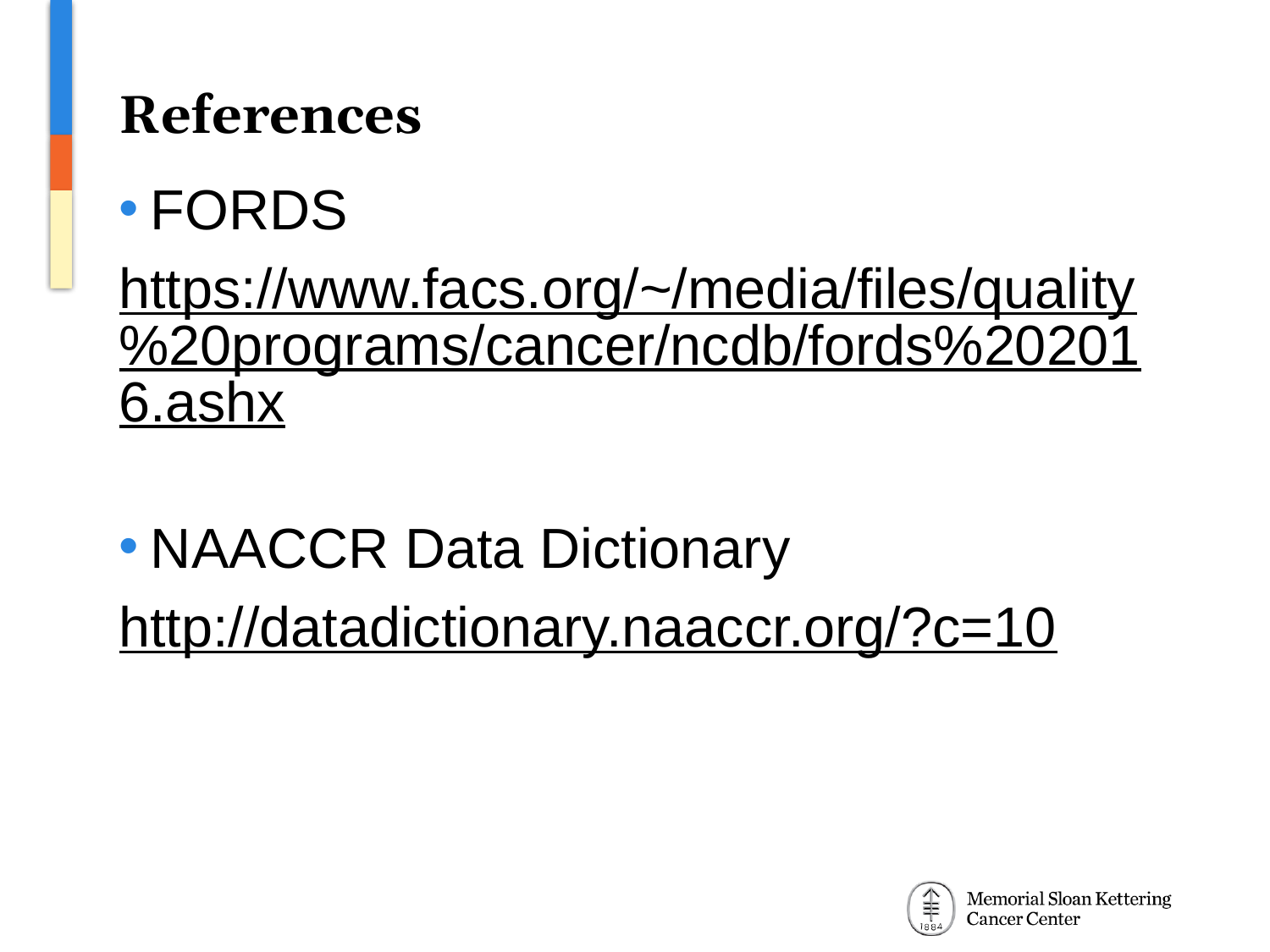

# References
FORDS
https://www.facs.org/~/media/files/quality%20programs/cancer/ncdb/fords%202016.ashx
NAACCR Data Dictionary
http://datadictionary.naaccr.org/?c=10